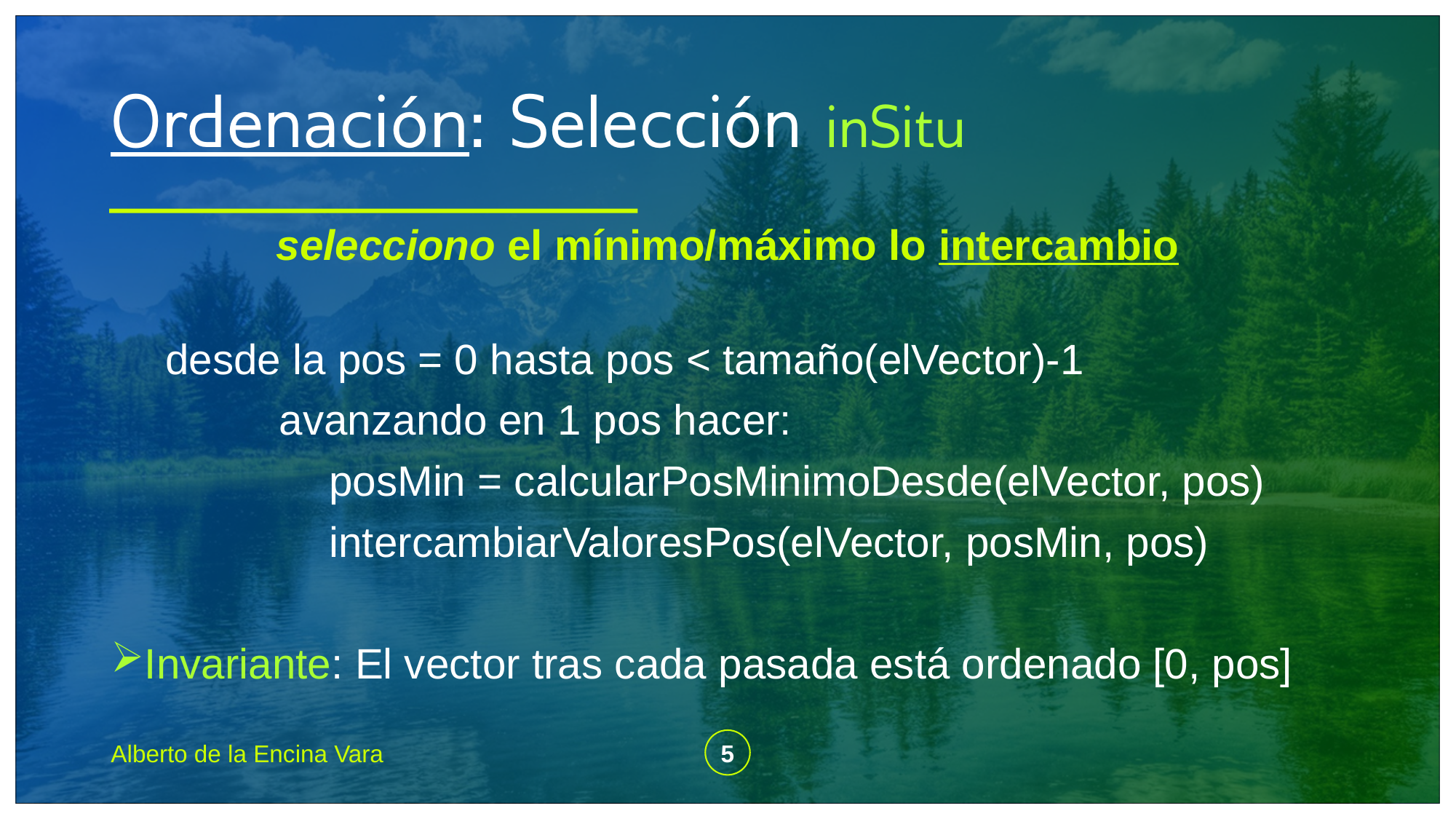

# Ordenación: Selección inSitu
selecciono el mínimo/máximo lo intercambio

desde la pos = 0 hasta pos < tamaño(elVector)-1
	     avanzando en 1 pos hacer:
		posMin = calcularPosMinimoDesde(elVector, pos)
		intercambiarValoresPos(elVector, posMin, pos)

Invariante: El vector tras cada pasada está ordenado [0, pos]
Alberto de la Encina Vara
5